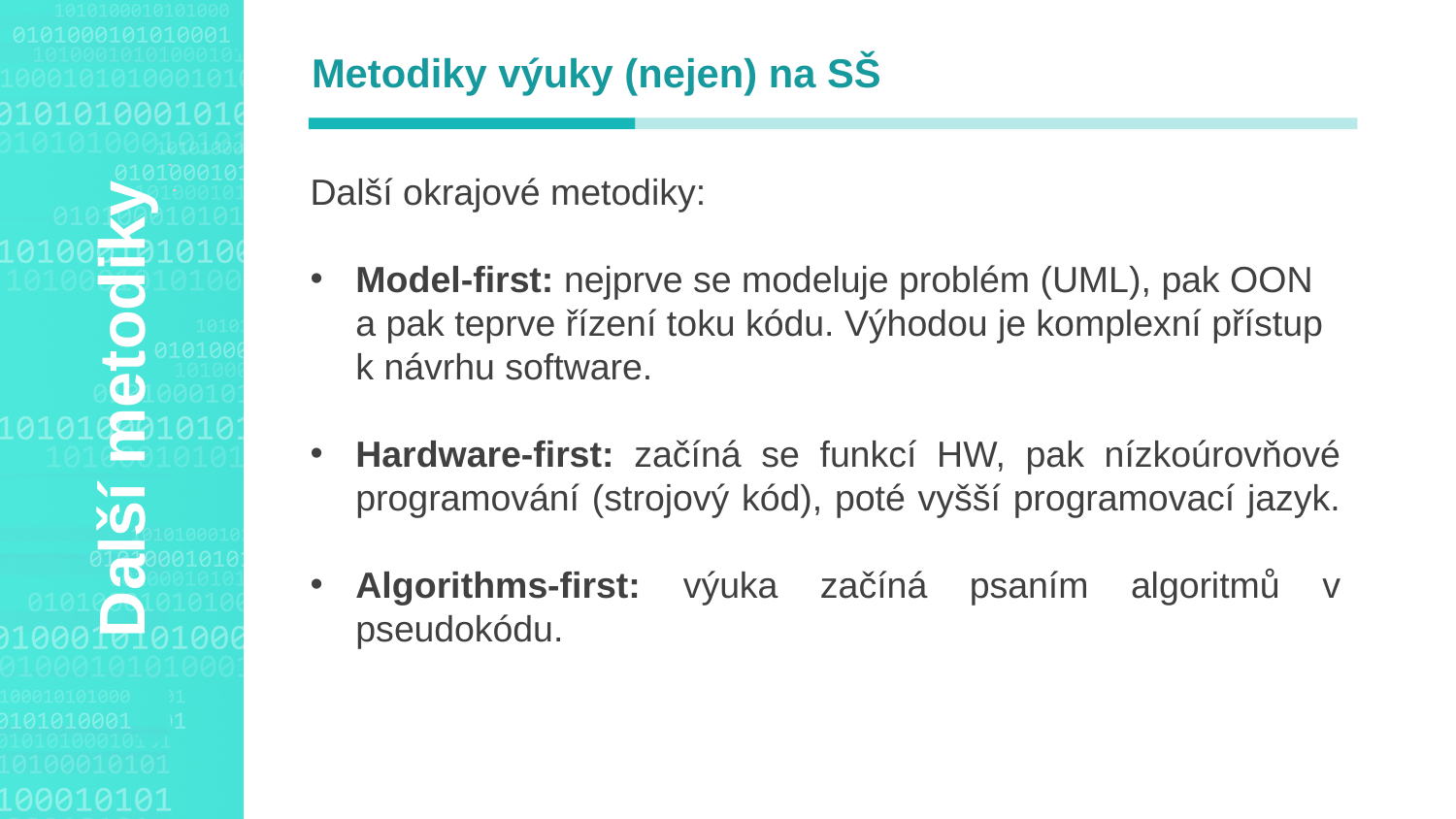

Metodiky výuky (nejen) na SŠ

Další okrajové metodiky:

Model-first: nejprve se modeluje problém (UML), pak OON a pak teprve řízení toku kódu. Výhodou je komplexní přístup k návrhu software.
Hardware-first: začíná se funkcí HW, pak nízkoúrovňové programování (strojový kód), poté vyšší programovací jazyk.
Algorithms-first: výuka začíná psaním algoritmů v pseudokódu.

Agenda Style

Další metodiky